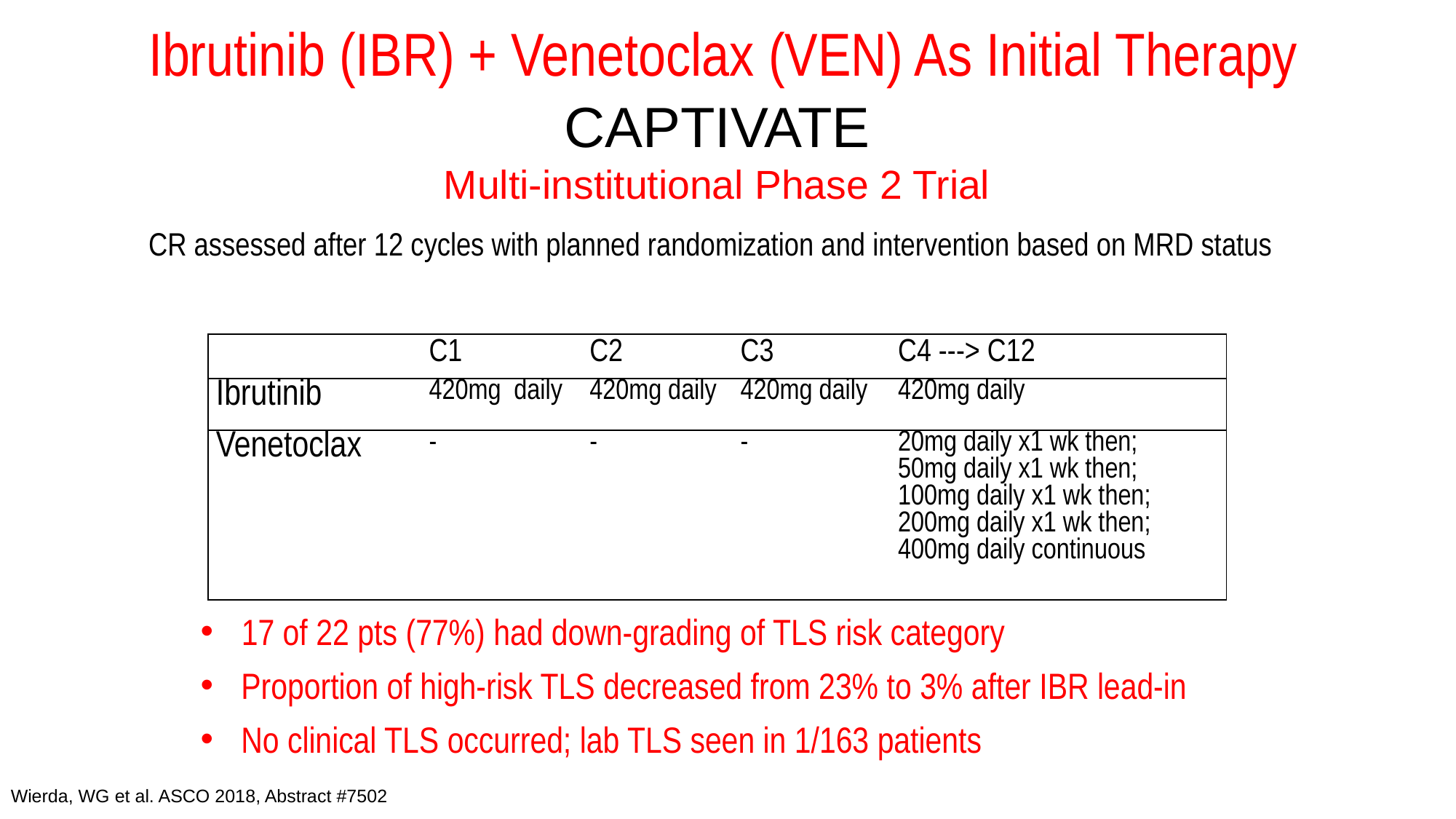

# Ibrutinib (IBR) + Venetoclax (VEN) As Initial Therapy
CAPTIVATE
Multi-institutional Phase 2 Trial
CR assessed after 12 cycles with planned randomization and intervention based on MRD status

|  | C1 | C2 | C3 | C4 ---> C12 |
| --- | --- | --- | --- | --- |
| Ibrutinib | 420mg daily | 420mg daily | 420mg daily | 420mg daily |
| Venetoclax | - | - | - | 20mg daily x1 wk then; 50mg daily x1 wk then; 100mg daily x1 wk then; 200mg daily x1 wk then; 400mg daily continuous |
17 of 22 pts (77%) had down-grading of TLS risk category
Proportion of high-risk TLS decreased from 23% to 3% after IBR lead-in
No clinical TLS occurred; lab TLS seen in 1/163 patients
Wierda, WG et al. ASCO 2018, Abstract #7502